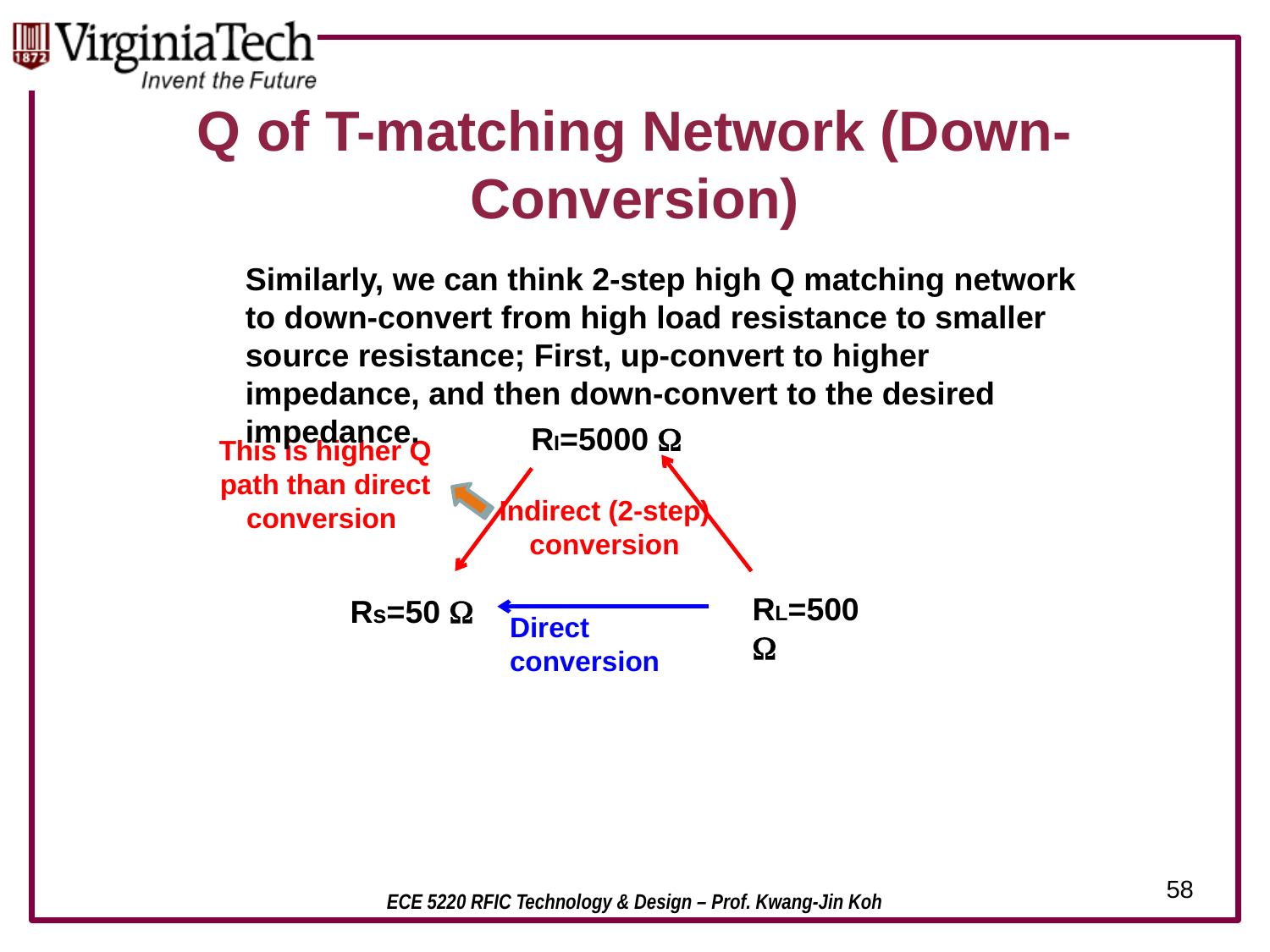

# Q of T-matching Network (Down-Conversion)
Similarly, we can think 2-step high Q matching network to down-convert from high load resistance to smaller source resistance; First, up-convert to higher impedance, and then down-convert to the desired impedance.
RI=5000 Ω
This is higher Q path than direct conversion

Indirect (2-step) conversion
RL=500 Ω
Rs=50 Ω
Direct conversion
58